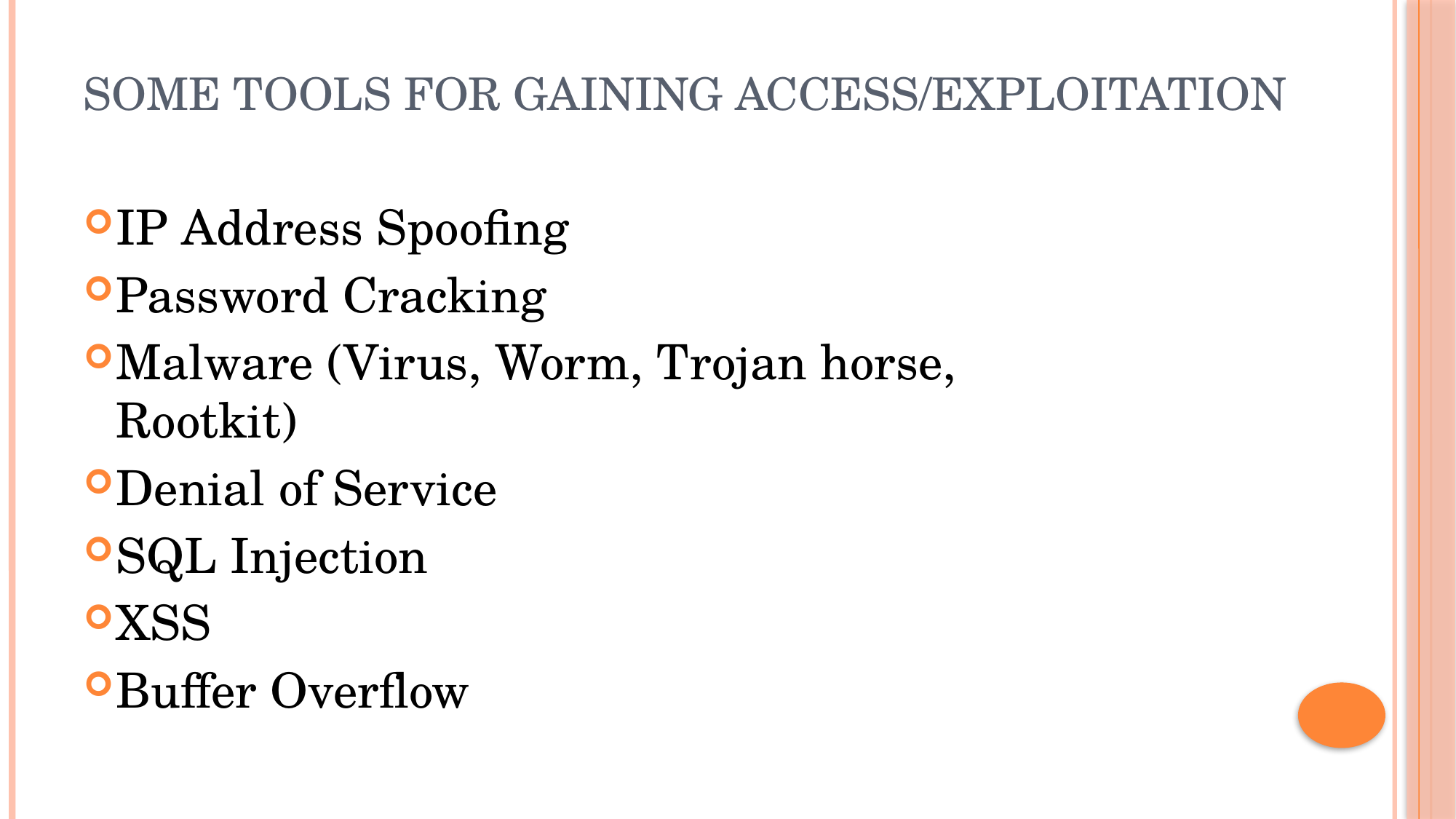

# Some Tools for Gaining Access/Exploitation
IP Address Spoofing
Password Cracking
Malware (Virus, Worm, Trojan horse, Rootkit)
Denial of Service
SQL Injection
XSS
Buffer Overflow